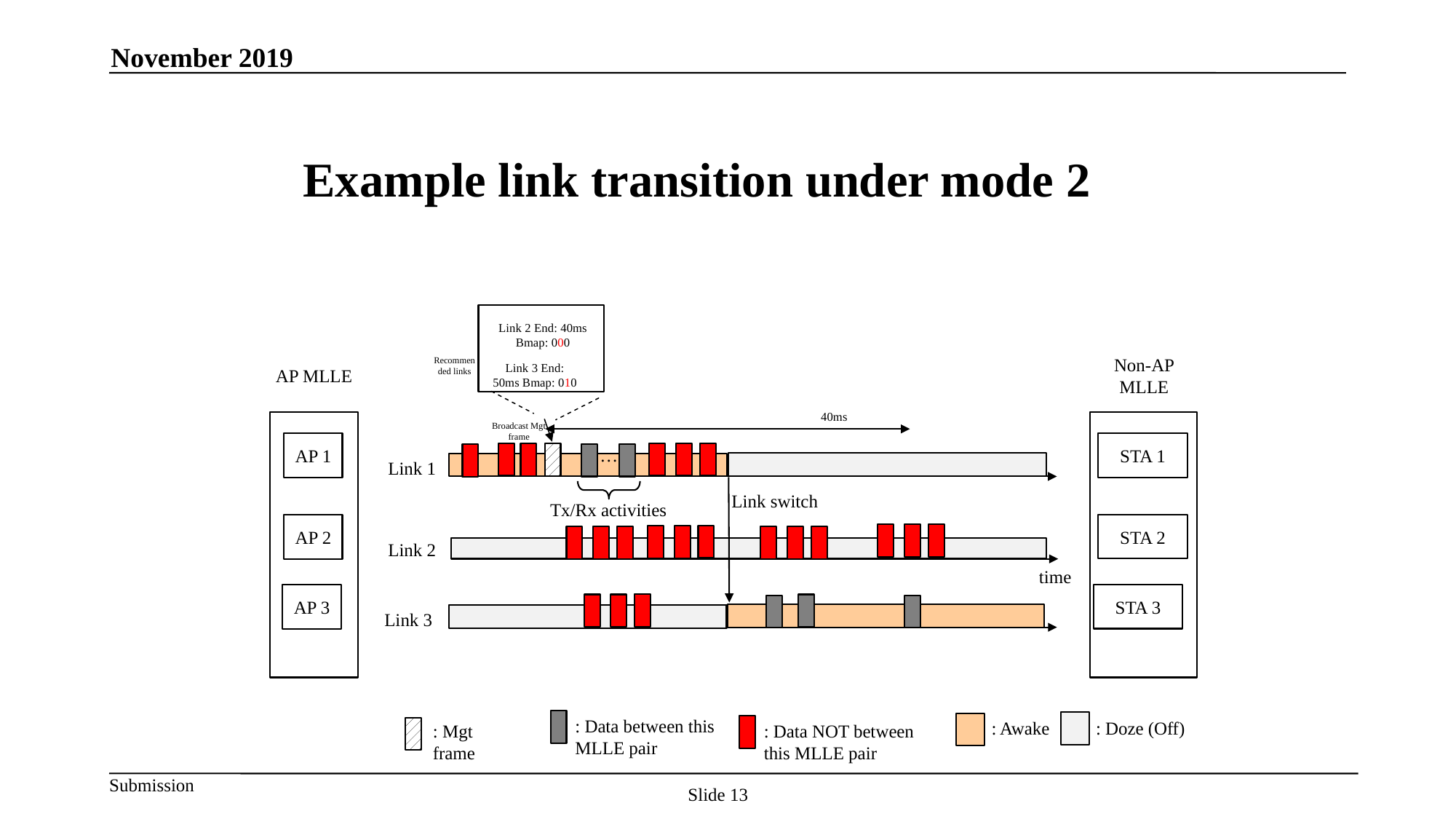

November 2019
# Example link transition under mode 2

Link 2 End: 40ms
Bmap: 000
Non-AP MLLE
Recommended links
AP MLLE
Broadcast Mgt frame
AP 1
STA 1
…

Link 1

Tx/Rx activities

AP 2
STA 2
Link 2

time
: Data between this MLLE pair

: Awake
: Doze (Off)

: Mgt frame

Link 3 End: 50ms Bmap: 010
40ms

Link switch

AP 3
STA 3

Link 3

: Data NOT between this MLLE pair

Dibakar Das, Intel
Slide 13